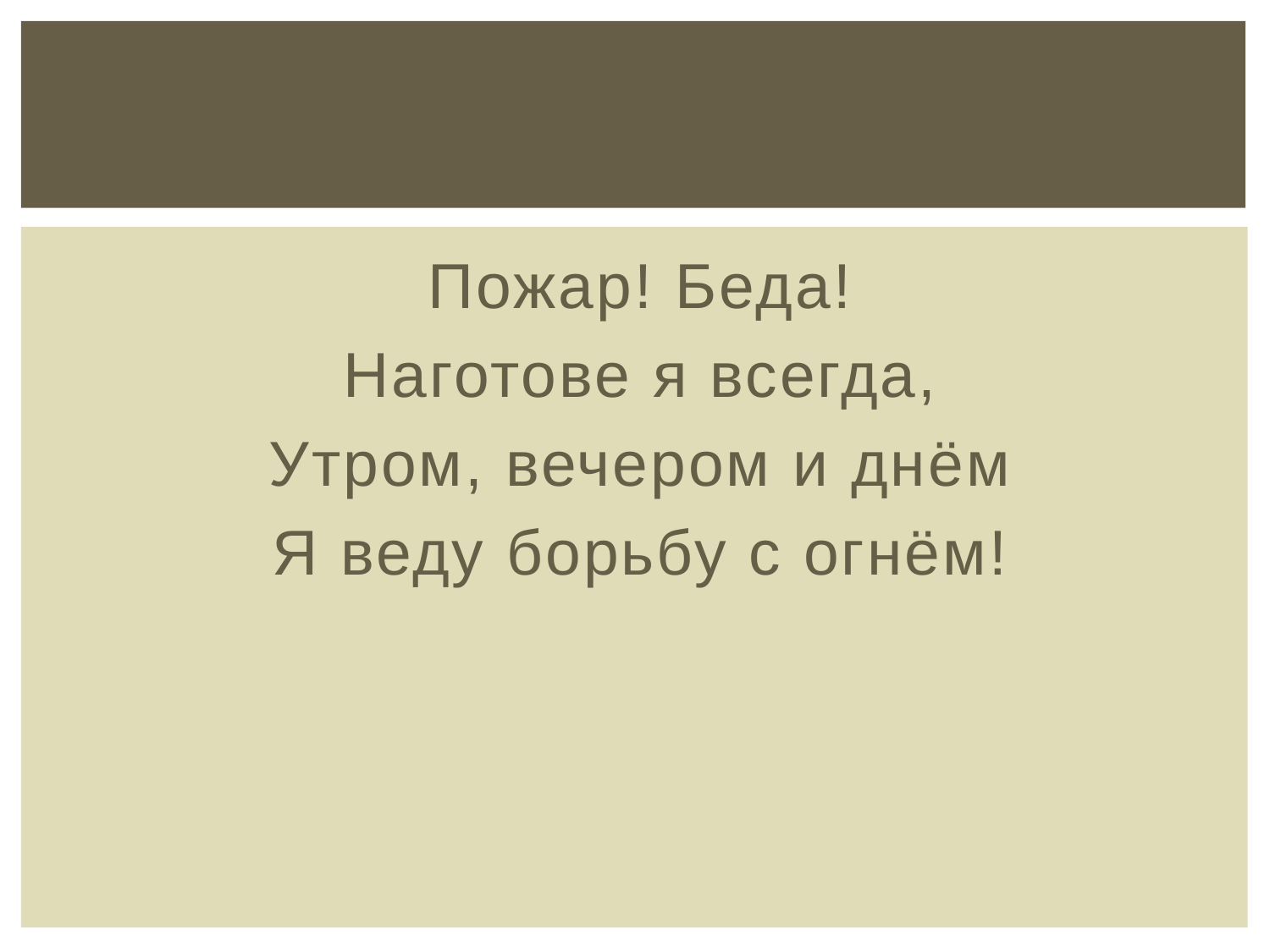

#
Пожар! Беда!
Наготове я всегда,
Утром, вечером и днём
Я веду борьбу с огнём!